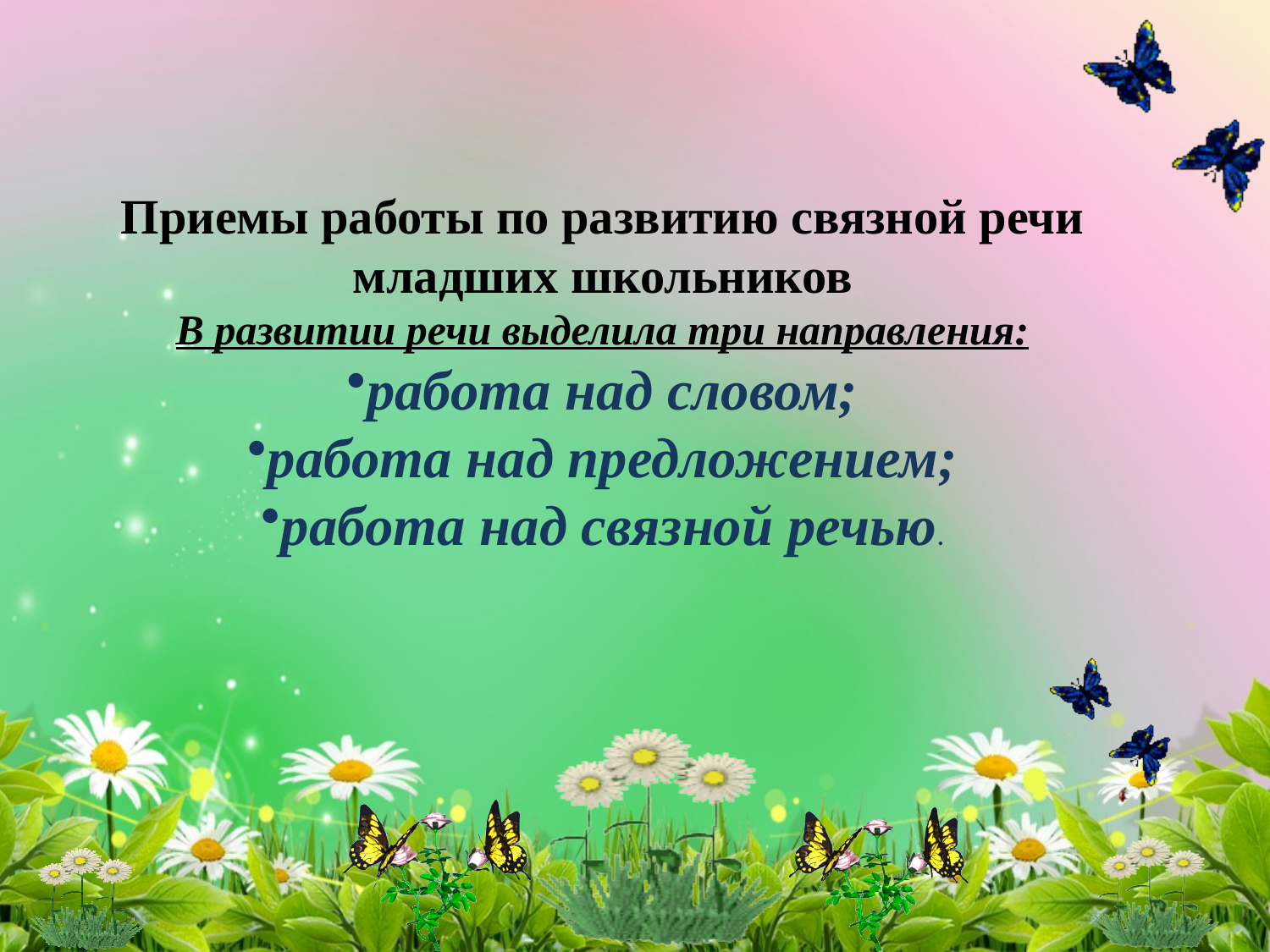

Приемы работы по развитию связной речи младших школьников
В развитии речи выделила три направления:
работа над словом;
работа над предложением;
работа над связной речью.